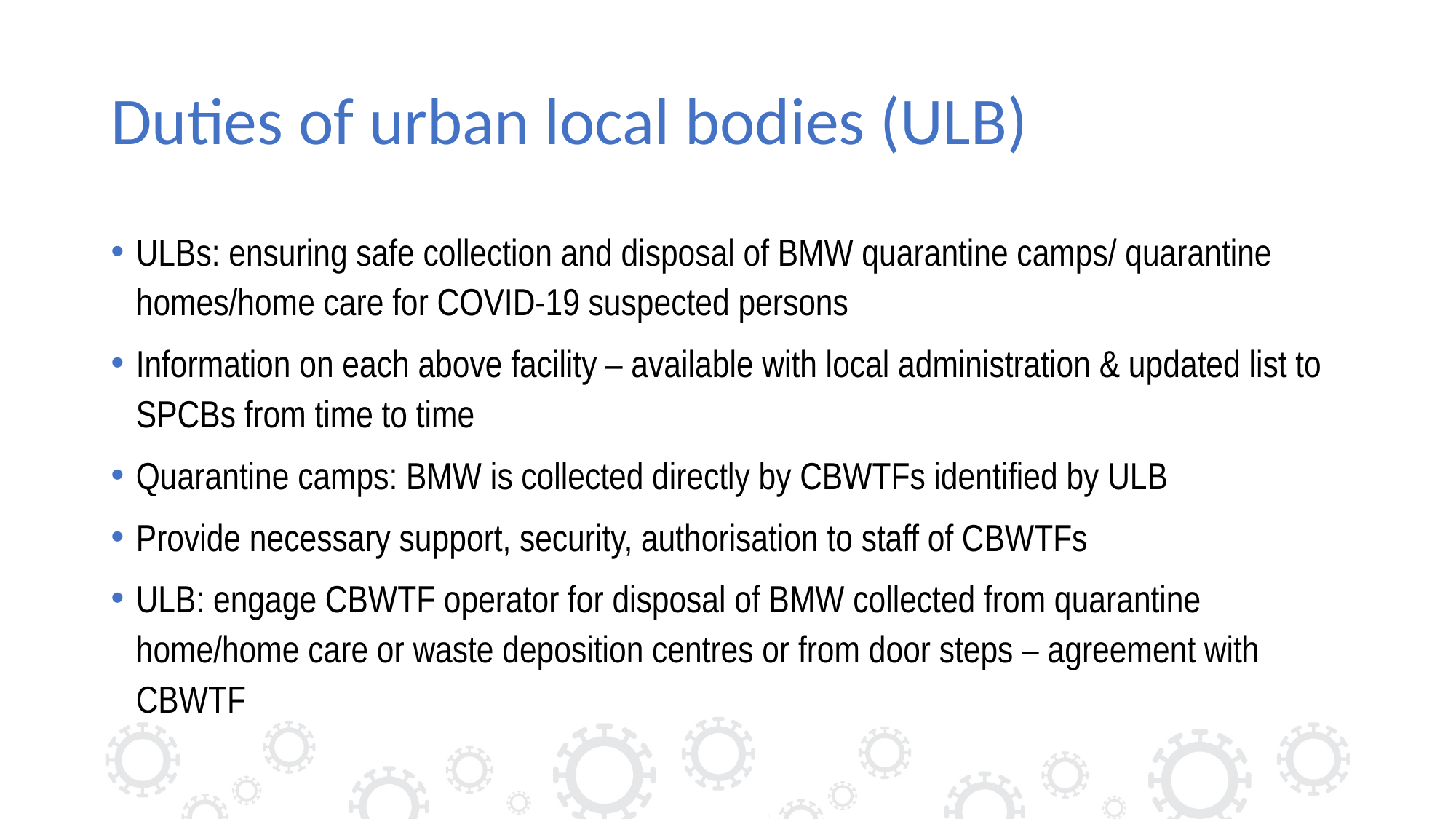

# Duties of urban local bodies (ULB)
ULBs: ensuring safe collection and disposal of BMW quarantine camps/ quarantine homes/home care for COVID-19 suspected persons
Information on each above facility – available with local administration & updated list to SPCBs from time to time
Quarantine camps: BMW is collected directly by CBWTFs identified by ULB
Provide necessary support, security, authorisation to staff of CBWTFs
ULB: engage CBWTF operator for disposal of BMW collected from quarantine home/home care or waste deposition centres or from door steps – agreement with CBWTF